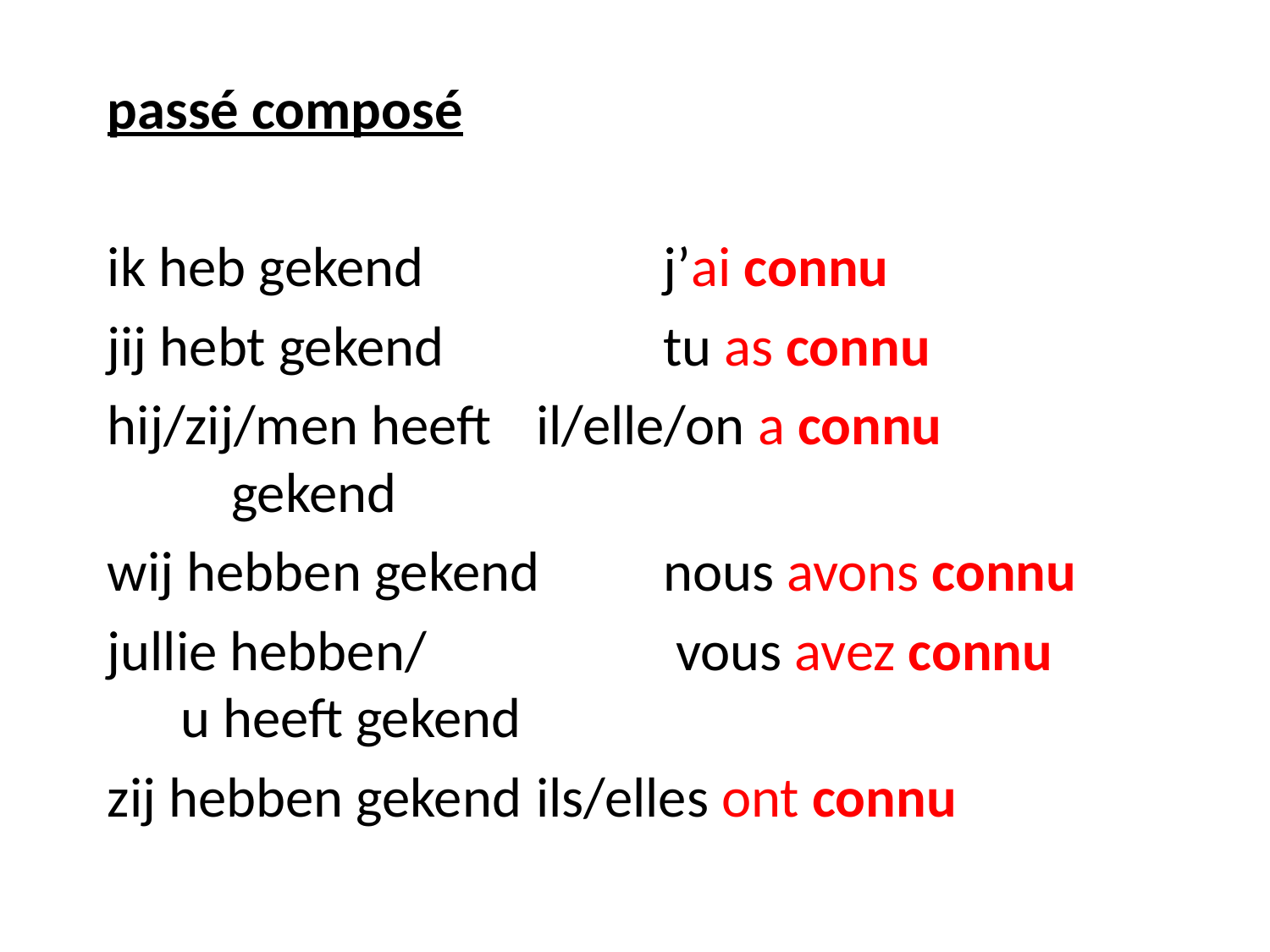

passé composé

ik heb gekend		j’ai connu
jij hebt gekend 		tu as connu
hij/zij/men heeft	il/elle/on a connu		        gekend
wij hebben gekend	nous avons connu
jullie hebben/		 vous avez connu
  u heeft gekend
zij hebben gekend	ils/elles ont connu